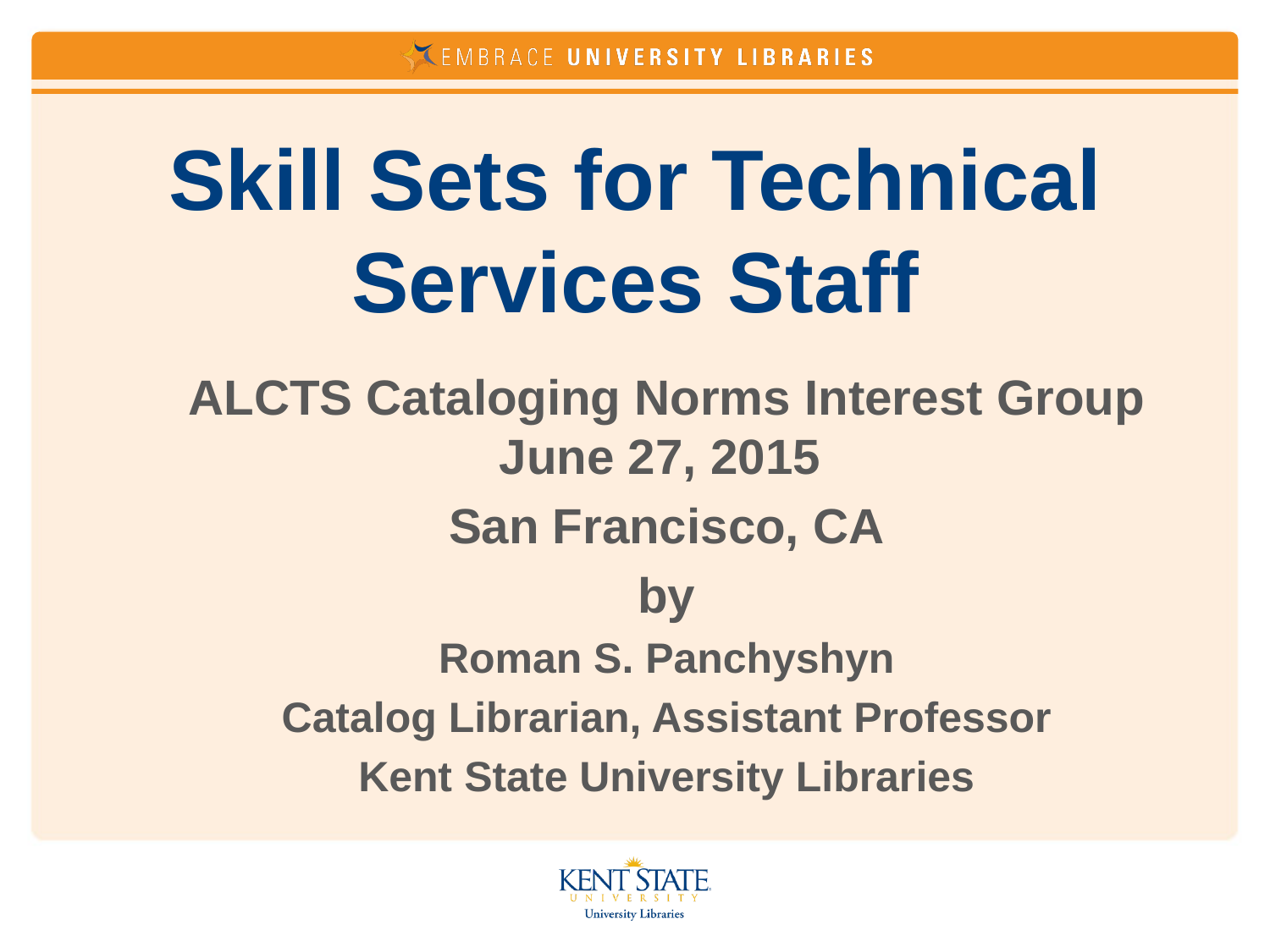

# Skill Sets for Technical Services Staff
ALCTS Cataloging Norms Interest Group June 27, 2015
San Francisco, CA
by
Roman S. Panchyshyn
Catalog Librarian, Assistant Professor
Kent State University Libraries